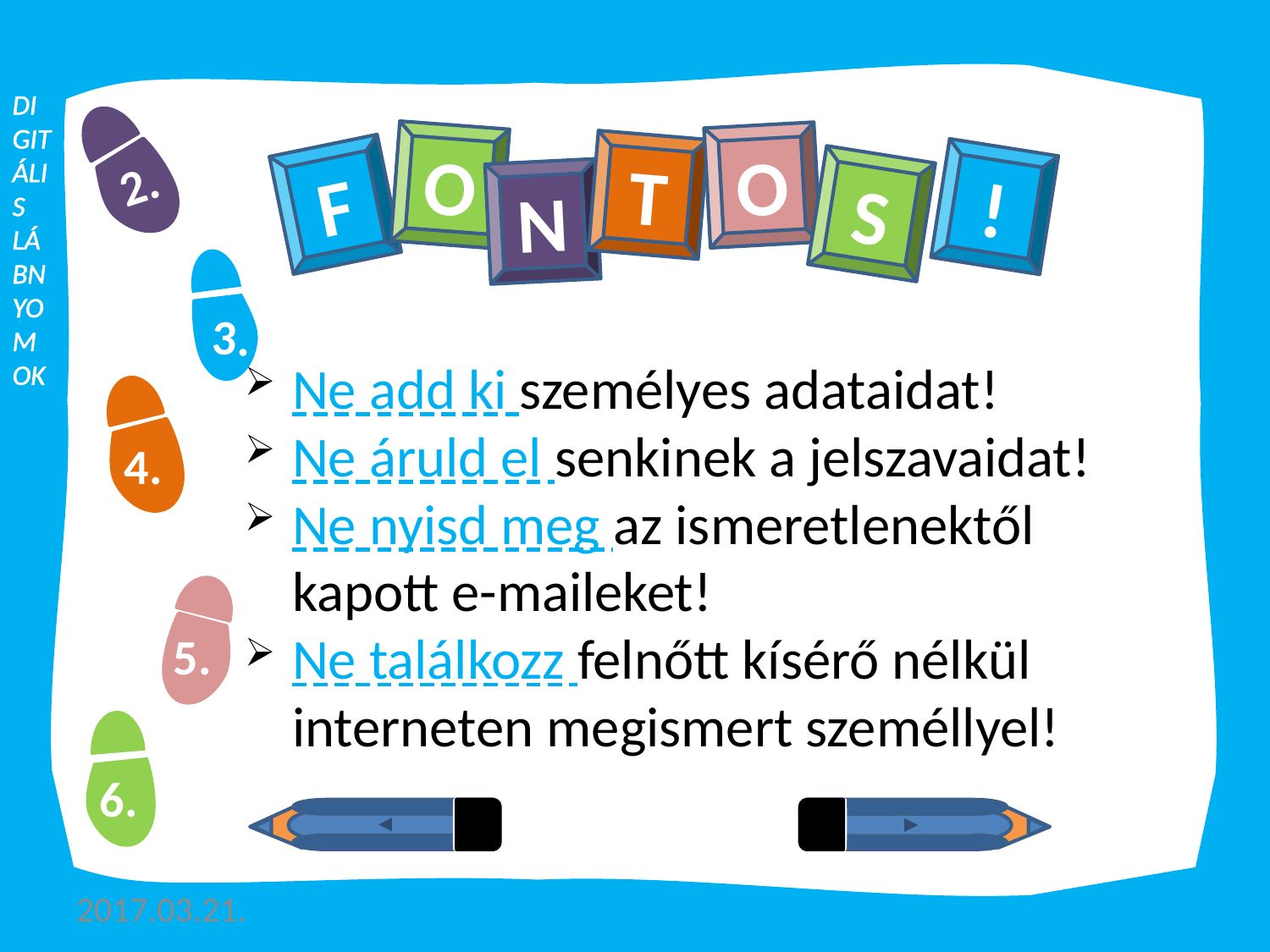

DIGITÁLIS LÁBNYOMOK
O
O
T
F
!
S
N
Ne add ki személyes adataidat!
Ne áruld el senkinek a jelszavaidat!
Ne nyisd meg az ismeretlenektől kapott e-maileket!
Ne találkozz felnőtt kísérő nélkül interneten megismert személlyel!
2017.03.21.
3